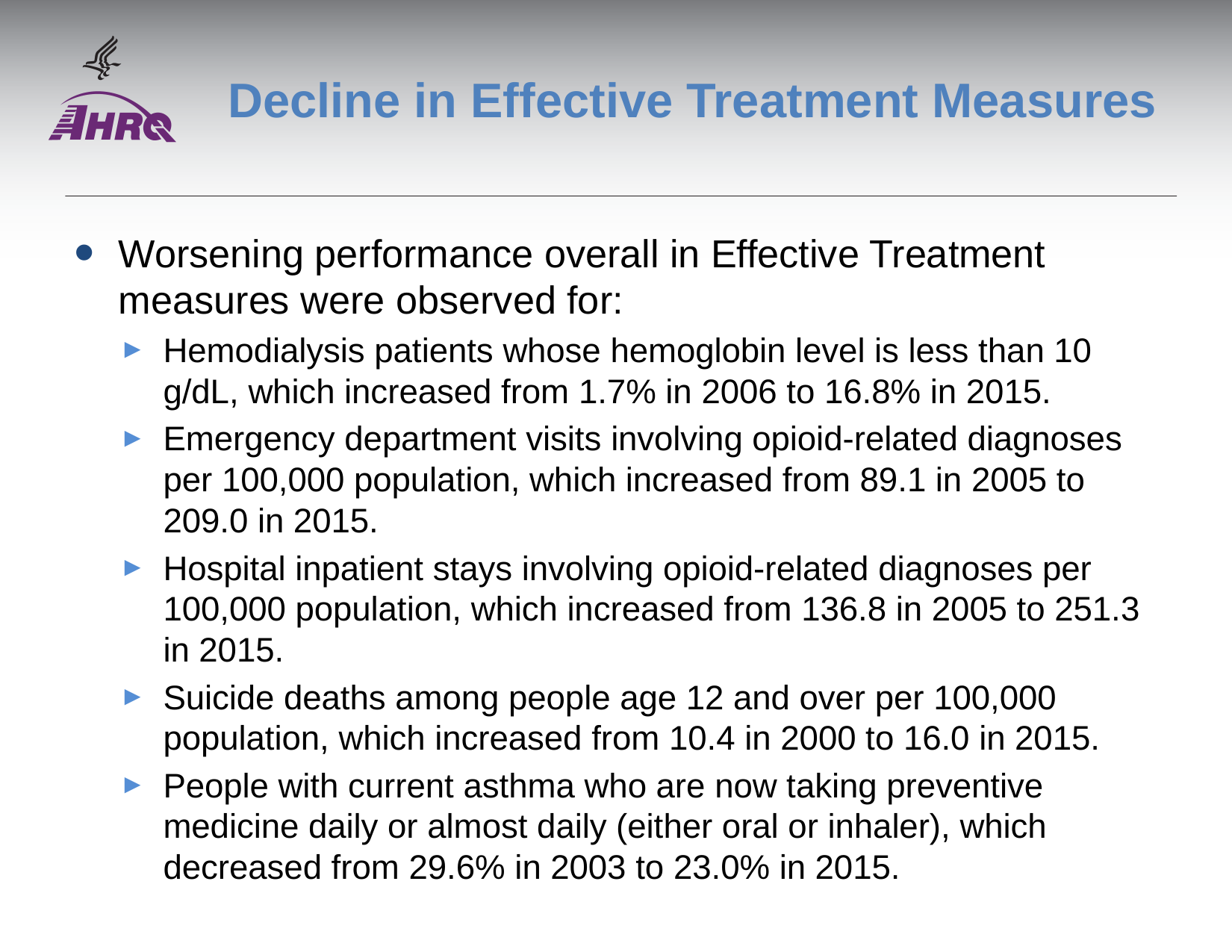

# Decline in Effective Treatment Measures
Worsening performance overall in Effective Treatment measures were observed for:
Hemodialysis patients whose hemoglobin level is less than 10 g/dL, which increased from 1.7% in 2006 to 16.8% in 2015.
Emergency department visits involving opioid-related diagnoses per 100,000 population, which increased from 89.1 in 2005 to 209.0 in 2015.
Hospital inpatient stays involving opioid-related diagnoses per 100,000 population, which increased from 136.8 in 2005 to 251.3 in 2015.
Suicide deaths among people age 12 and over per 100,000 population, which increased from 10.4 in 2000 to 16.0 in 2015.
People with current asthma who are now taking preventive medicine daily or almost daily (either oral or inhaler), which decreased from 29.6% in 2003 to 23.0% in 2015.